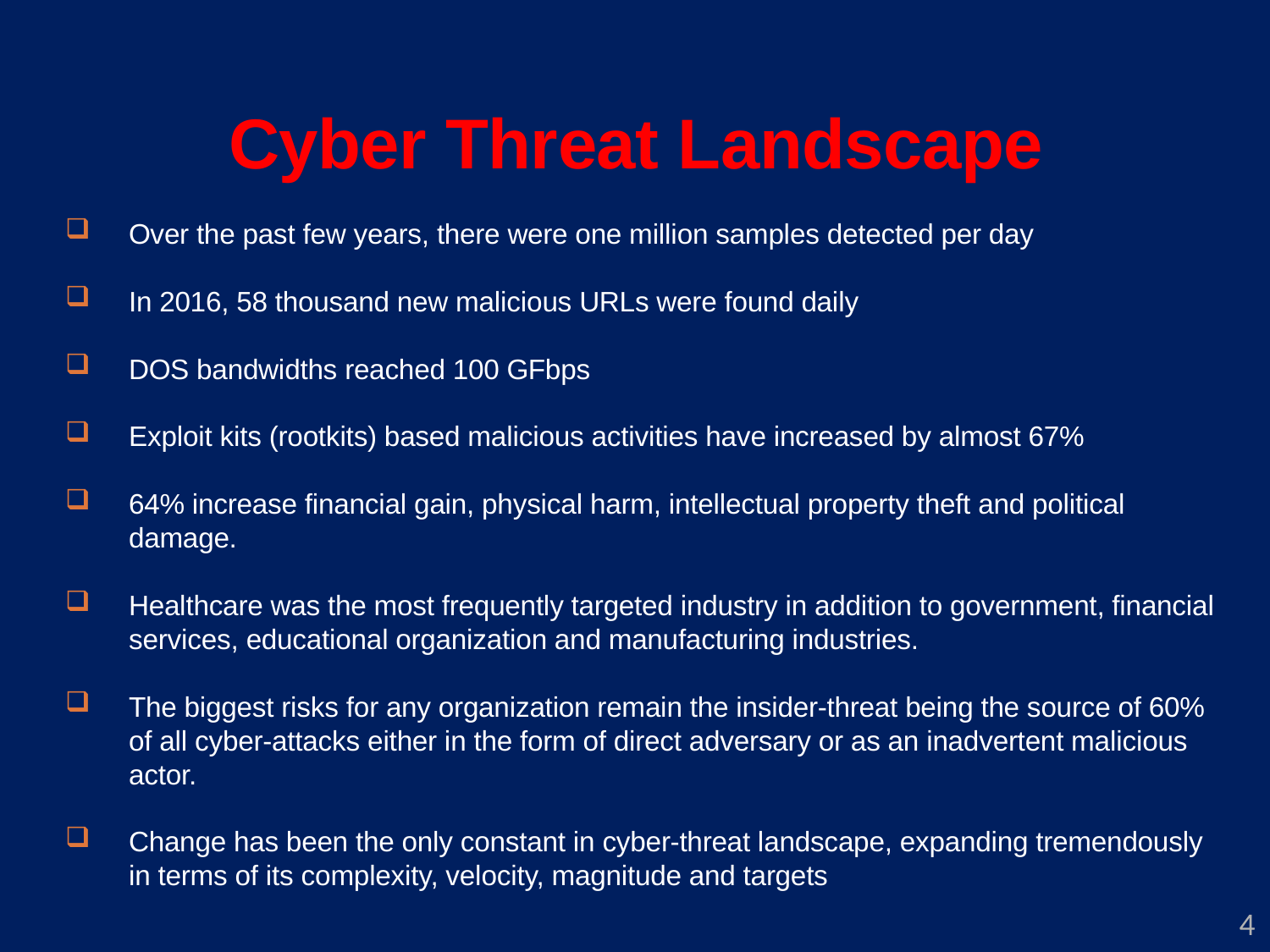

Cyber Threat Landscape
Over the past few years, there were one million samples detected per day

In 2016, 58 thousand new malicious URLs were found daily

DOS bandwidths reached 100 GFbps

Exploit kits (rootkits) based malicious activities have increased by almost 67%

64% increase financial gain, physical harm, intellectual property theft and political damage.

Healthcare was the most frequently targeted industry in addition to government, financial services, educational organization and manufacturing industries.

The biggest risks for any organization remain the insider-threat being the source of 60% of all cyber-attacks either in the form of direct adversary or as an inadvertent malicious actor.

Change has been the only constant in cyber-threat landscape, expanding tremendously in terms of its complexity, velocity, magnitude and targets
4